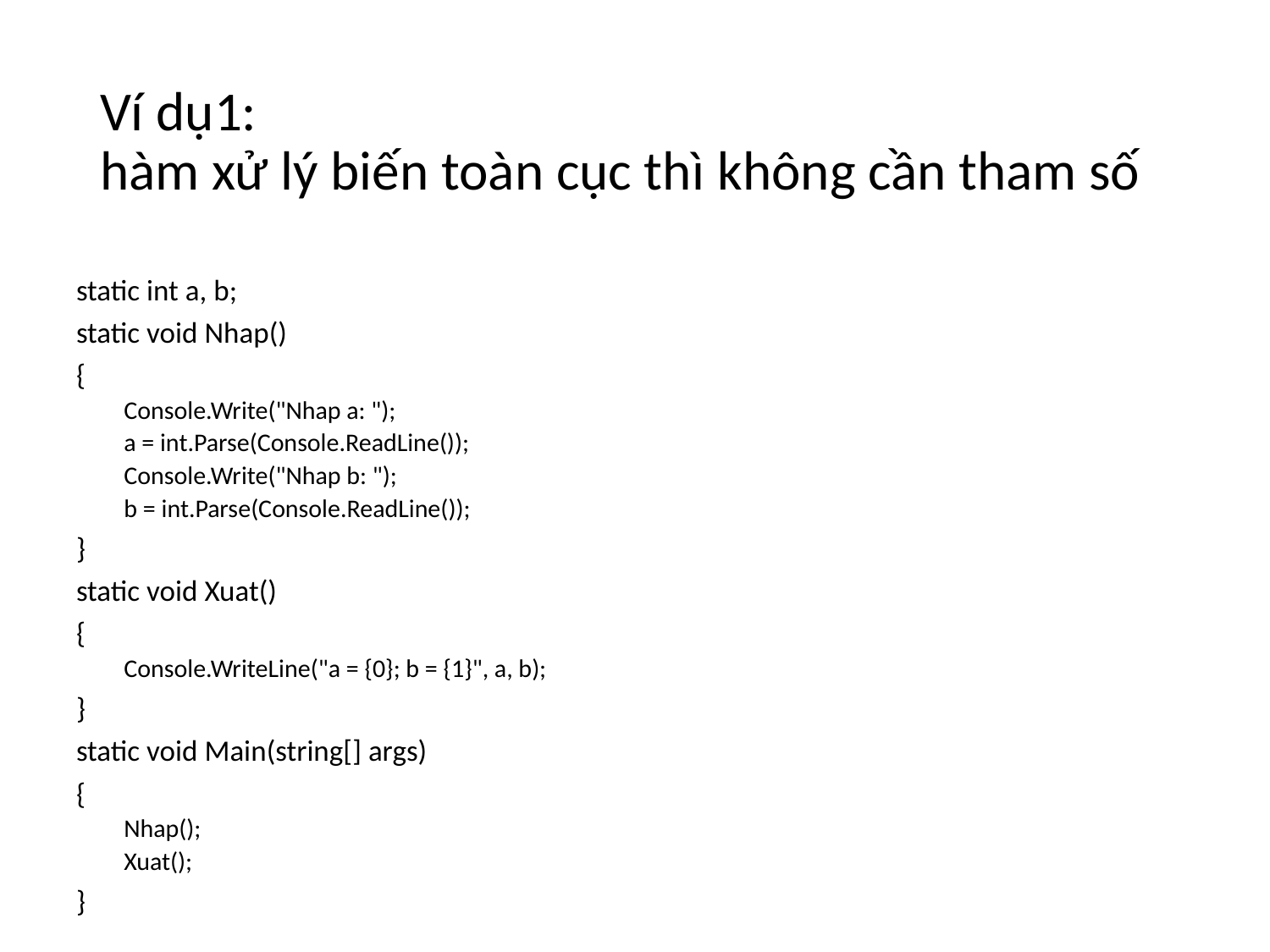

# Ví dụ1: hàm xử lý biến toàn cục thì không cần tham số
static int a, b;
static void Nhap()
{
Console.Write("Nhap a: ");
a = int.Parse(Console.ReadLine());
Console.Write("Nhap b: ");
b = int.Parse(Console.ReadLine());
}
static void Xuat()
{
Console.WriteLine("a = {0}; b = {1}", a, b);
}
static void Main(string[] args)
{
Nhap();
Xuat();
}